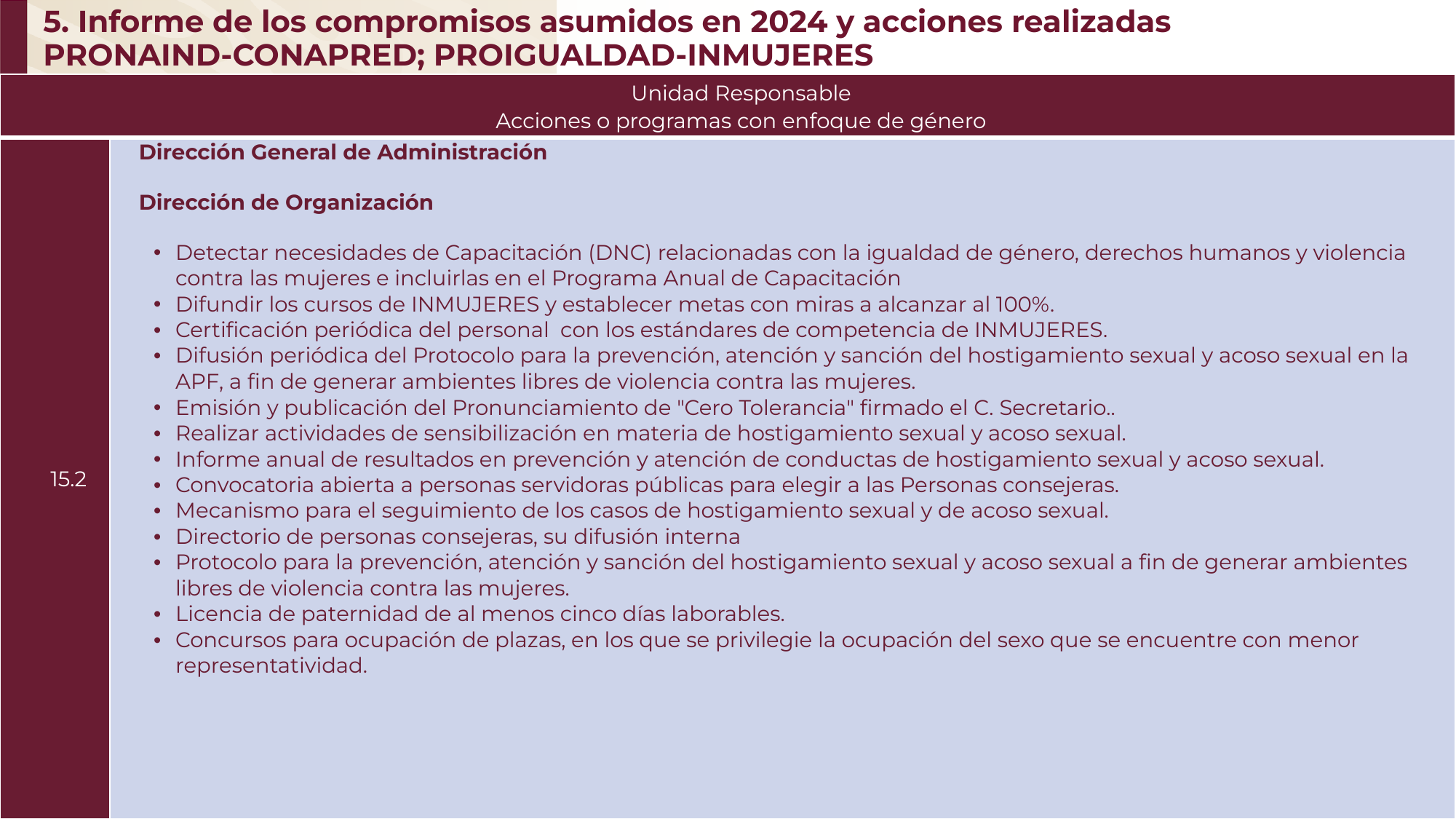

5. Informe de los compromisos asumidos en 2024 y acciones realizadas
PRONAIND-CONAPRED; PROIGUALDAD-INMUJERES
| Unidad Responsable Acciones o programas con enfoque de género |  |
| --- | --- |
| 15.2 | Dirección General de Administración Dirección de Organización Detectar necesidades de Capacitación (DNC) relacionadas con la igualdad de género, derechos humanos y violencia contra las mujeres e incluirlas en el Programa Anual de Capacitación Difundir los cursos de INMUJERES y establecer metas con miras a alcanzar al 100%. Certificación periódica del personal con los estándares de competencia de INMUJERES. Difusión periódica del Protocolo para la prevención, atención y sanción del hostigamiento sexual y acoso sexual en la APF, a fin de generar ambientes libres de violencia contra las mujeres. Emisión y publicación del Pronunciamiento de "Cero Tolerancia" firmado el C. Secretario.. Realizar actividades de sensibilización en materia de hostigamiento sexual y acoso sexual. Informe anual de resultados en prevención y atención de conductas de hostigamiento sexual y acoso sexual. Convocatoria abierta a personas servidoras públicas para elegir a las Personas consejeras. Mecanismo para el seguimiento de los casos de hostigamiento sexual y de acoso sexual. Directorio de personas consejeras, su difusión interna Protocolo para la prevención, atención y sanción del hostigamiento sexual y acoso sexual a fin de generar ambientes libres de violencia contra las mujeres. Licencia de paternidad de al menos cinco días laborables. Concursos para ocupación de plazas, en los que se privilegie la ocupación del sexo que se encuentre con menor representatividad. |